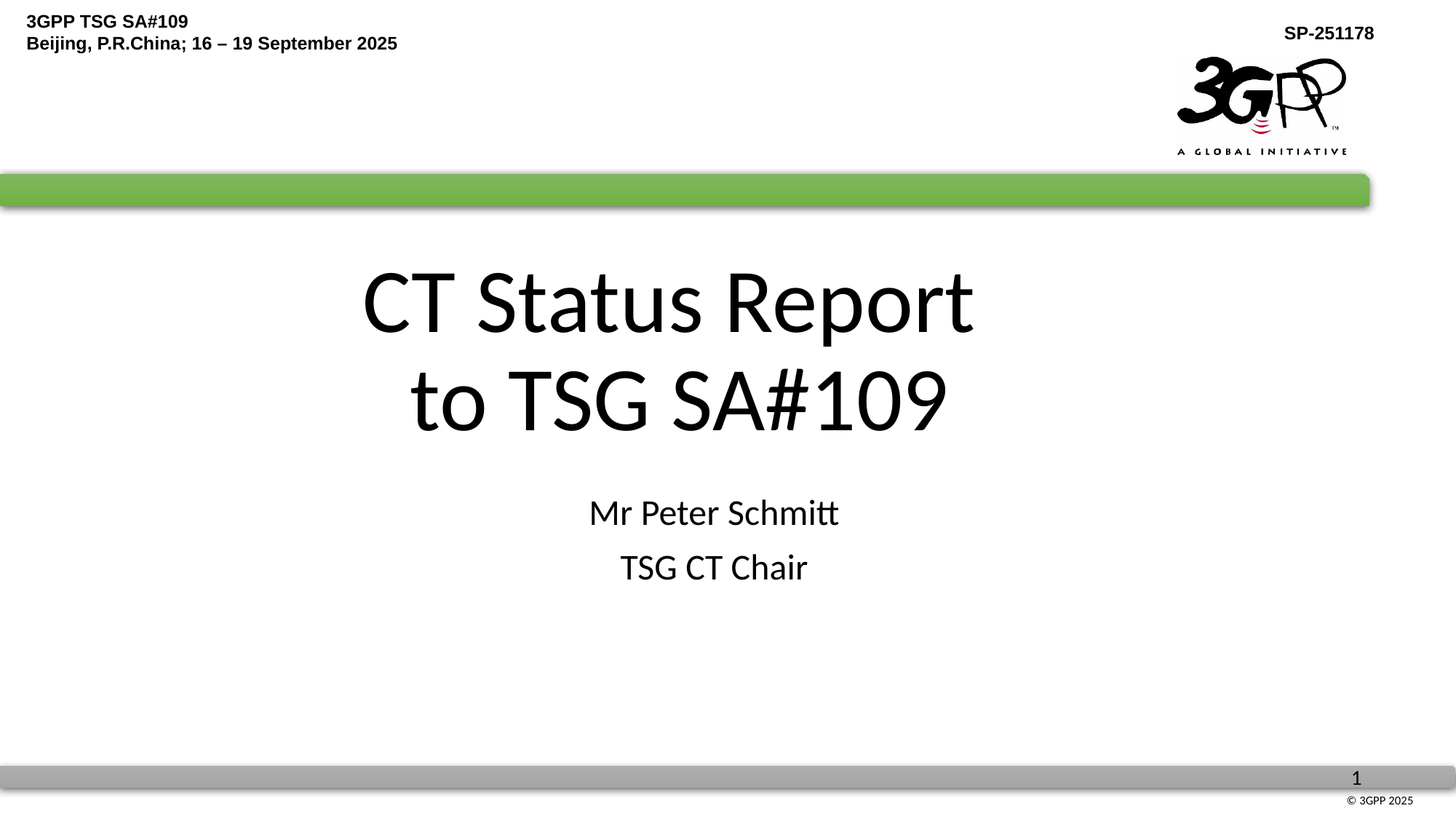

# CT Status Report to TSG SA#109
Mr Peter Schmitt
TSG CT Chair